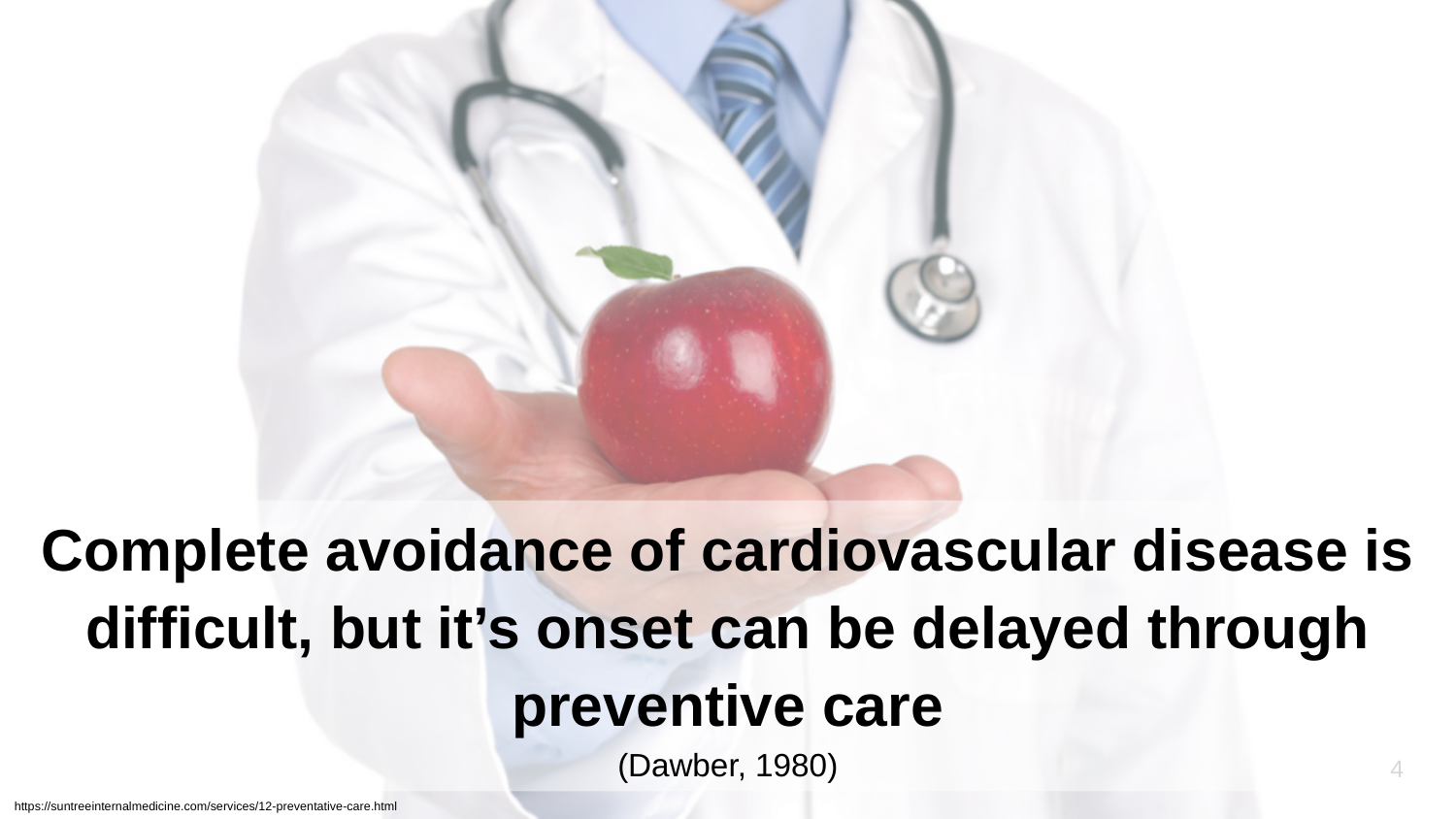

Complete avoidance of cardiovascular disease is difficult, but it’s onset can be delayed through preventive care
(Dawber, 1980)
4
https://suntreeinternalmedicine.com/services/12-preventative-care.html